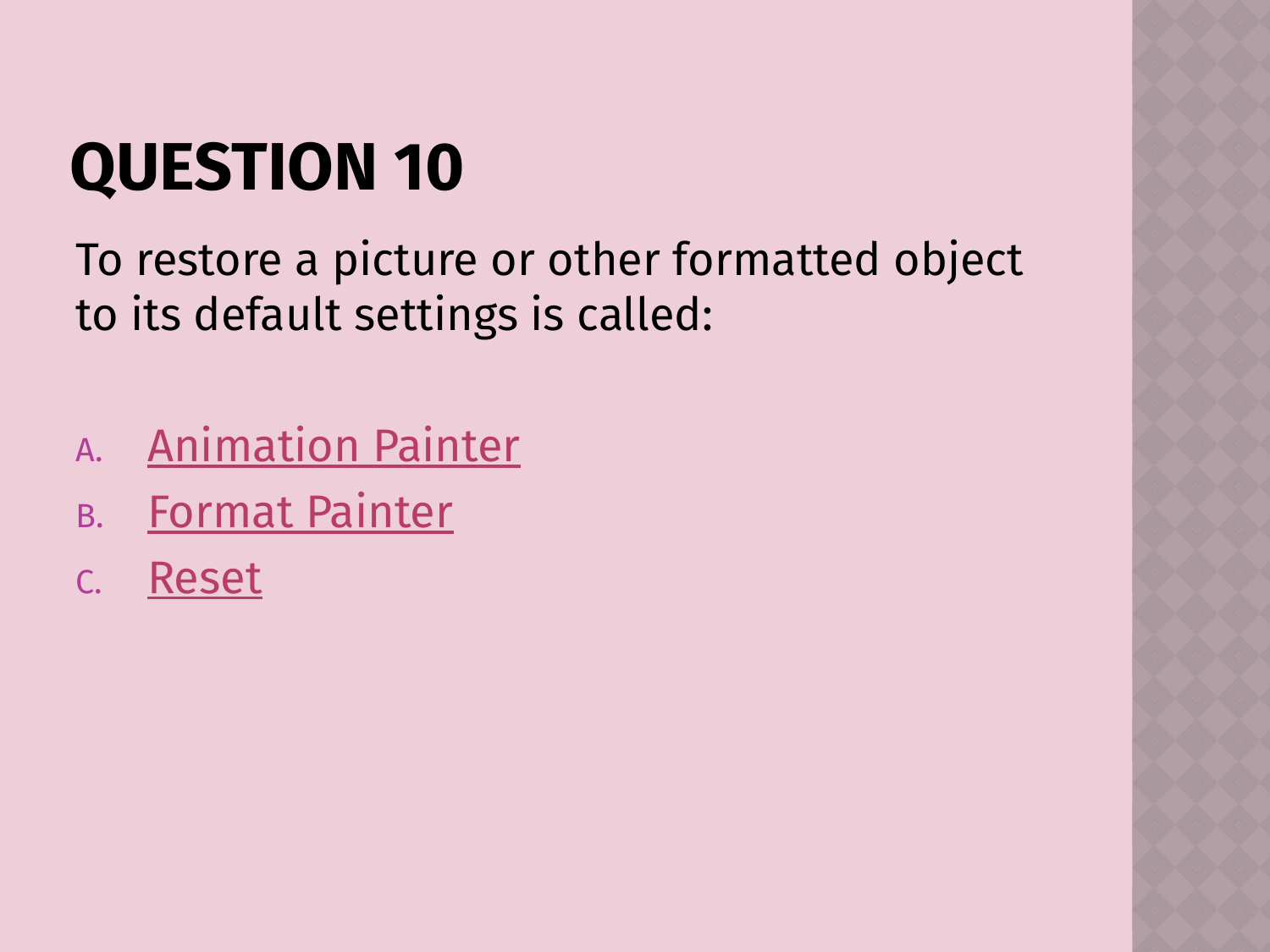

# Question 10
To restore a picture or other formatted object to its default settings is called:

Animation Painter
Format Painter
Reset